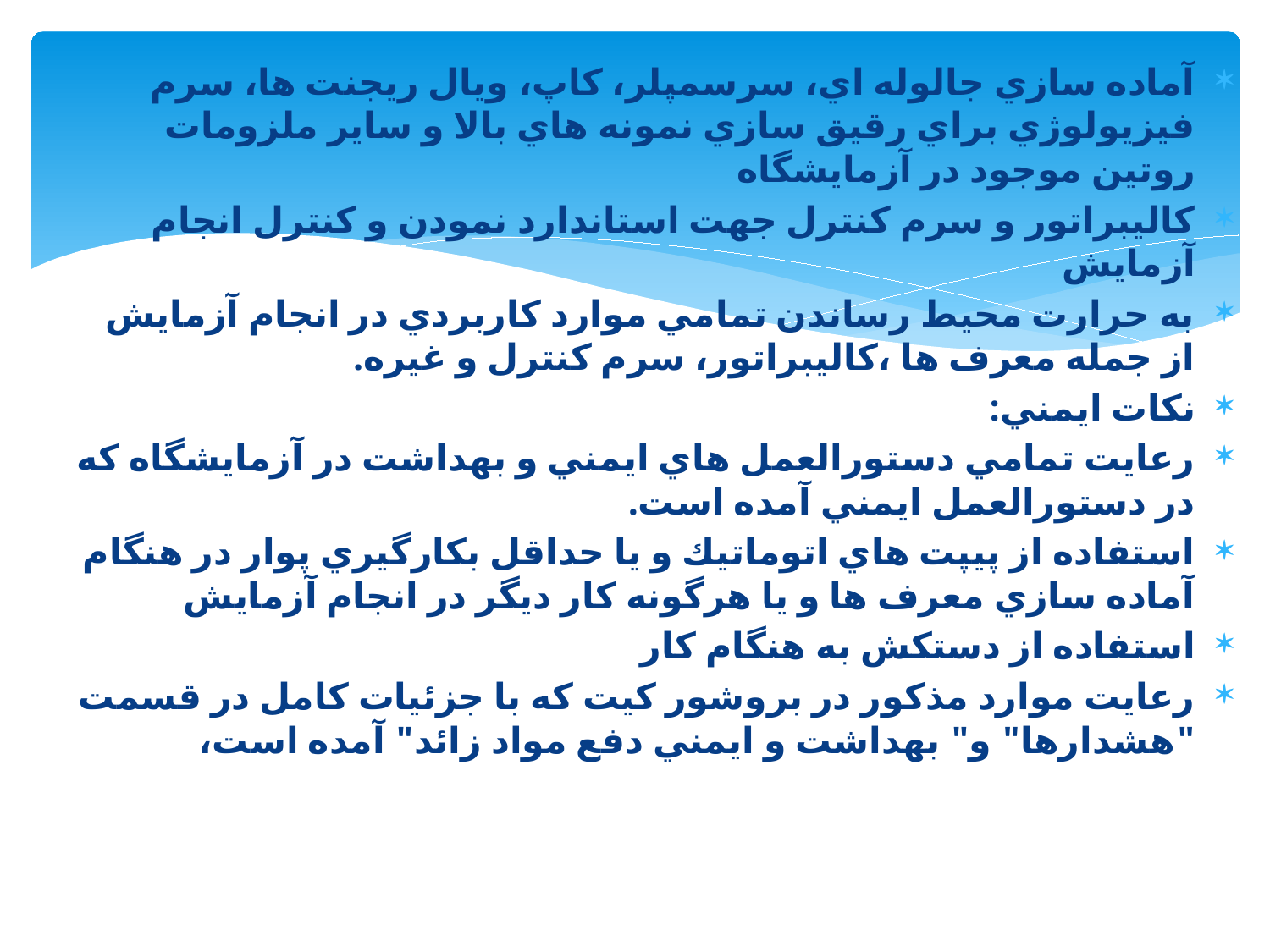

آماده سازي جالوله اي، سرسمپلر، كاپ، ويال ريجنت ها، سرم فيزيولوژي براي رقيق سازي نمونه هاي بالا و ساير ملزومات روتين موجود در آزمايشگاه
كاليبراتور و سرم كنترل جهت استاندارد نمودن و كنترل انجام آزمايش
به حرارت محيط رساندن تمامي موارد كاربردي در انجام آزمايش از جمله معرف ها ،كاليبراتور، سرم كنترل و غيره.
نكات ايمني:
رعايت تمامي دستورالعمل هاي ايمني و بهداشت در آزمايشگاه كه در دستورالعمل ايمني آمده است.
استفاده از پيپت هاي اتوماتيك و يا حداقل بكارگيري پوار در هنگام آماده سازي معرف ها و يا هرگونه كار ديگر در انجام آزمايش
استفاده از دستكش به هنگام كار
رعايت موارد مذكور در بروشور كيت كه با جزئيات كامل در قسمت "هشدارها" و" بهداشت و ايمني دفع مواد زائد" آمده است،